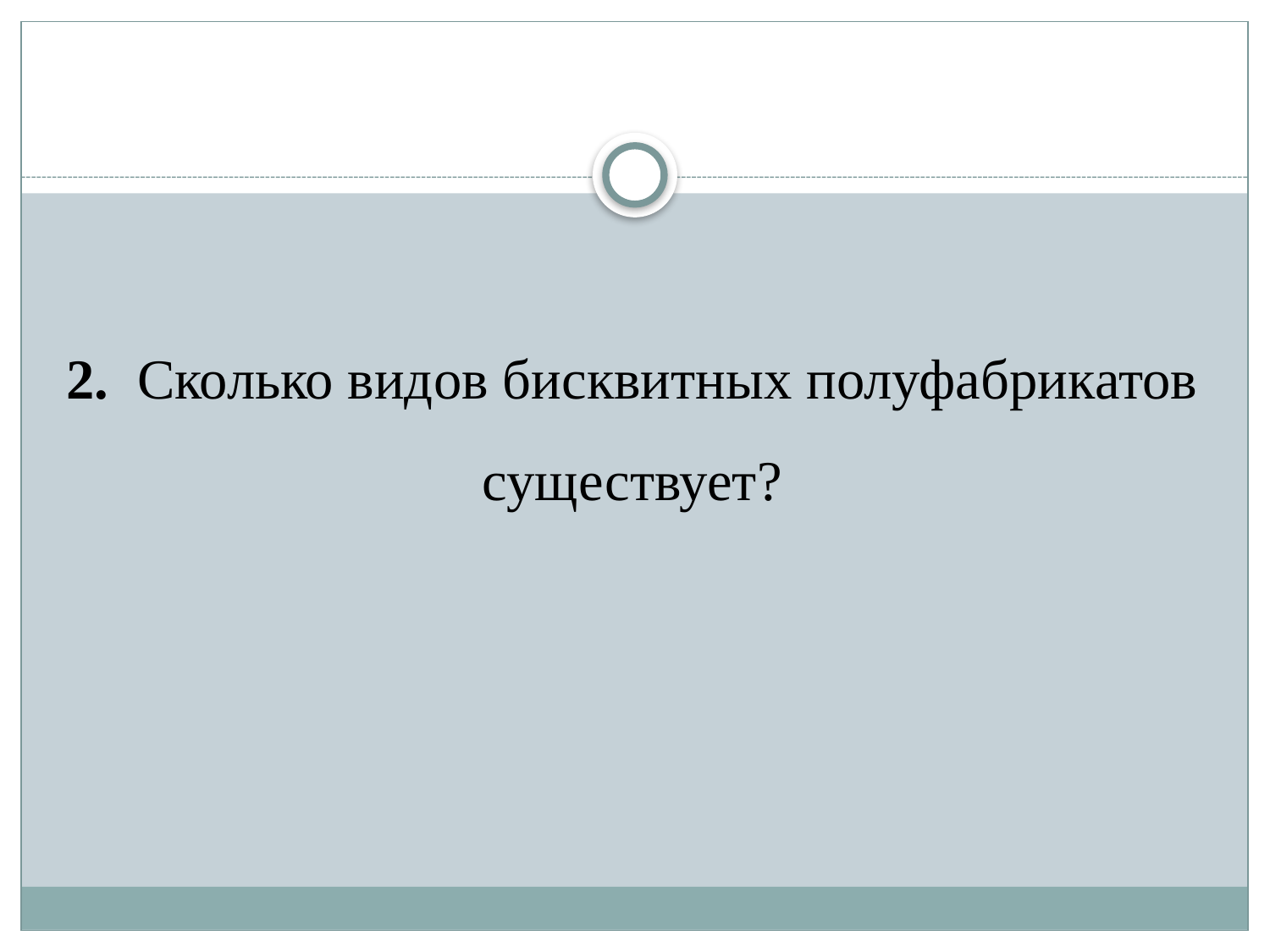

#

2.  Сколько видов бисквитных полуфабрикатов существует?